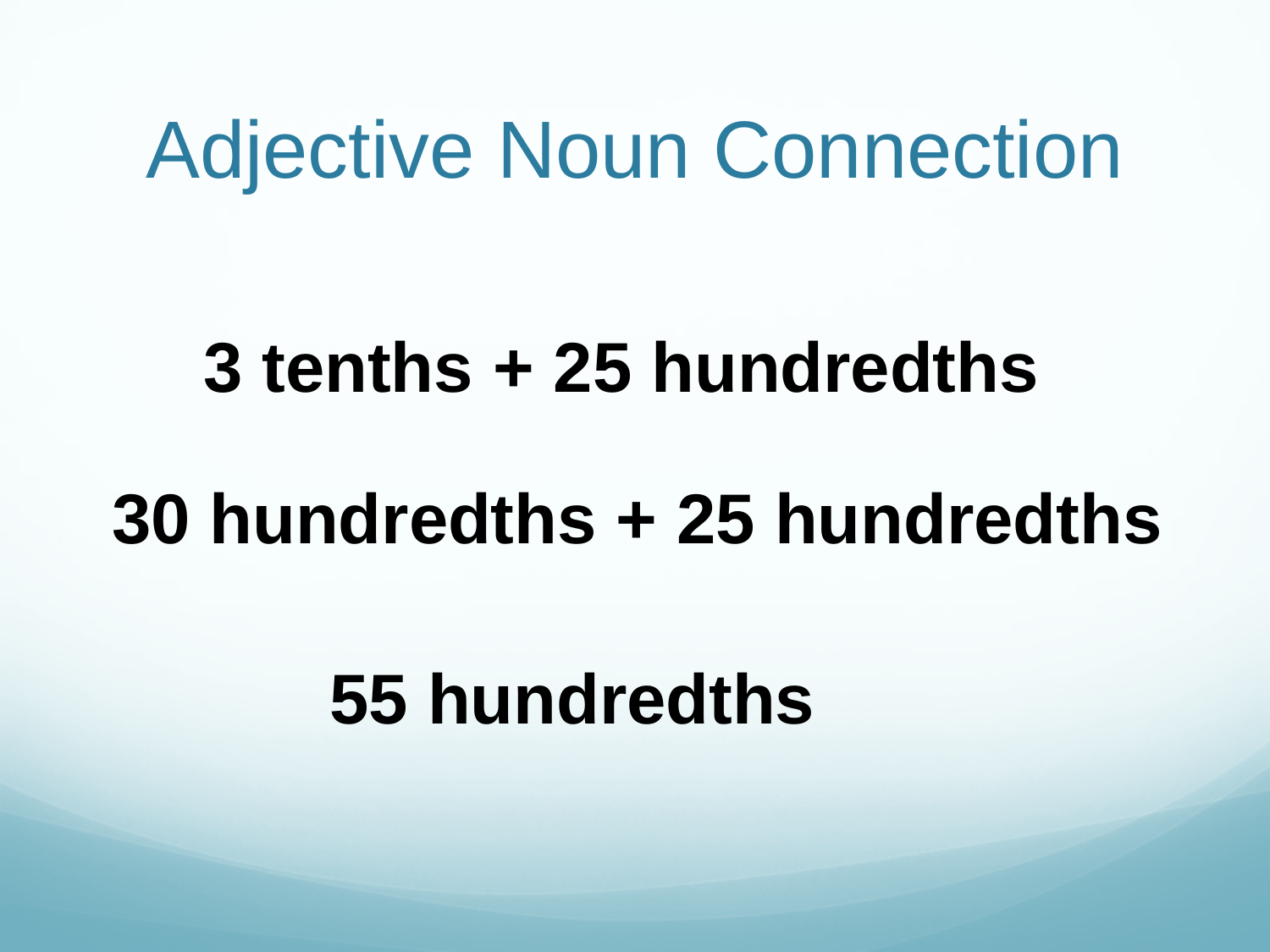

# Adjective Noun Connection
3 tenths + 25 hundredths
30 hundredths + 25 hundredths
55 hundredths